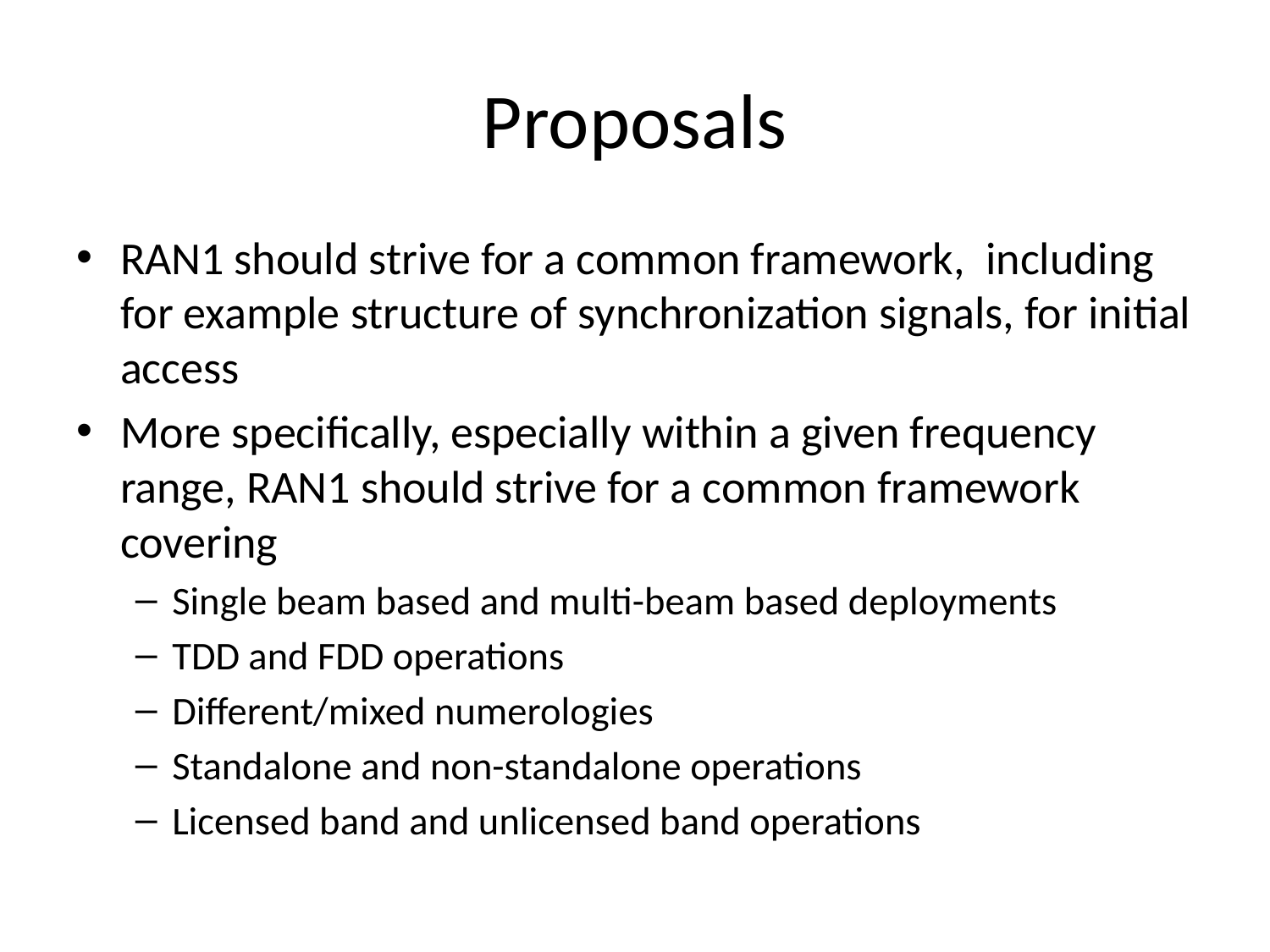

# Proposals
RAN1 should strive for a common framework,  including for example structure of synchronization signals, for initial access
More specifically, especially within a given frequency range, RAN1 should strive for a common framework covering
Single beam based and multi-beam based deployments
TDD and FDD operations
Different/mixed numerologies
Standalone and non-standalone operations
Licensed band and unlicensed band operations